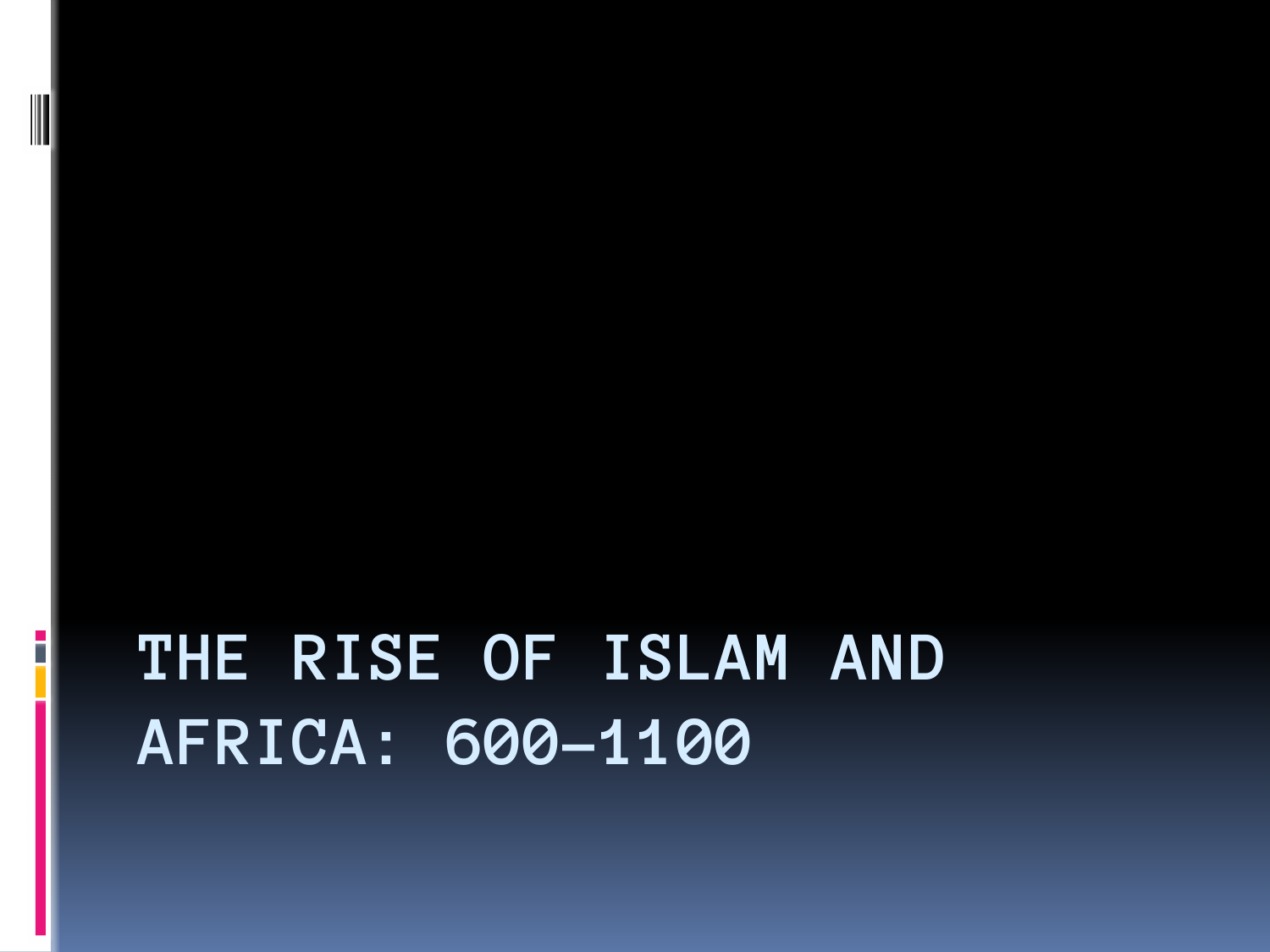

# The Rise of Islam and Africa: 600-1100